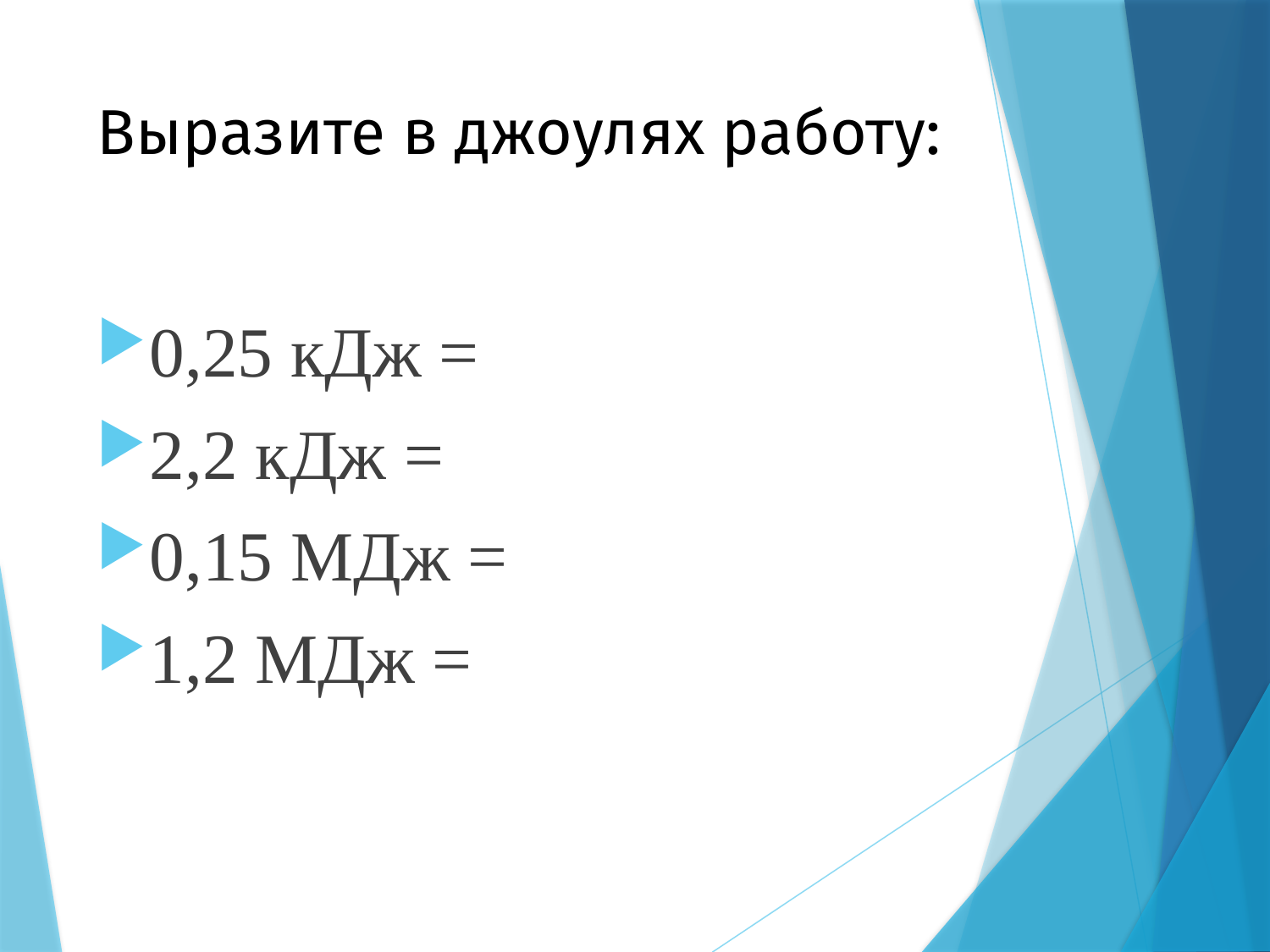

# Выразите в джоулях работу:
0,25 кДж =
2,2 кДж =
0,15 МДж =
1,2 МДж =